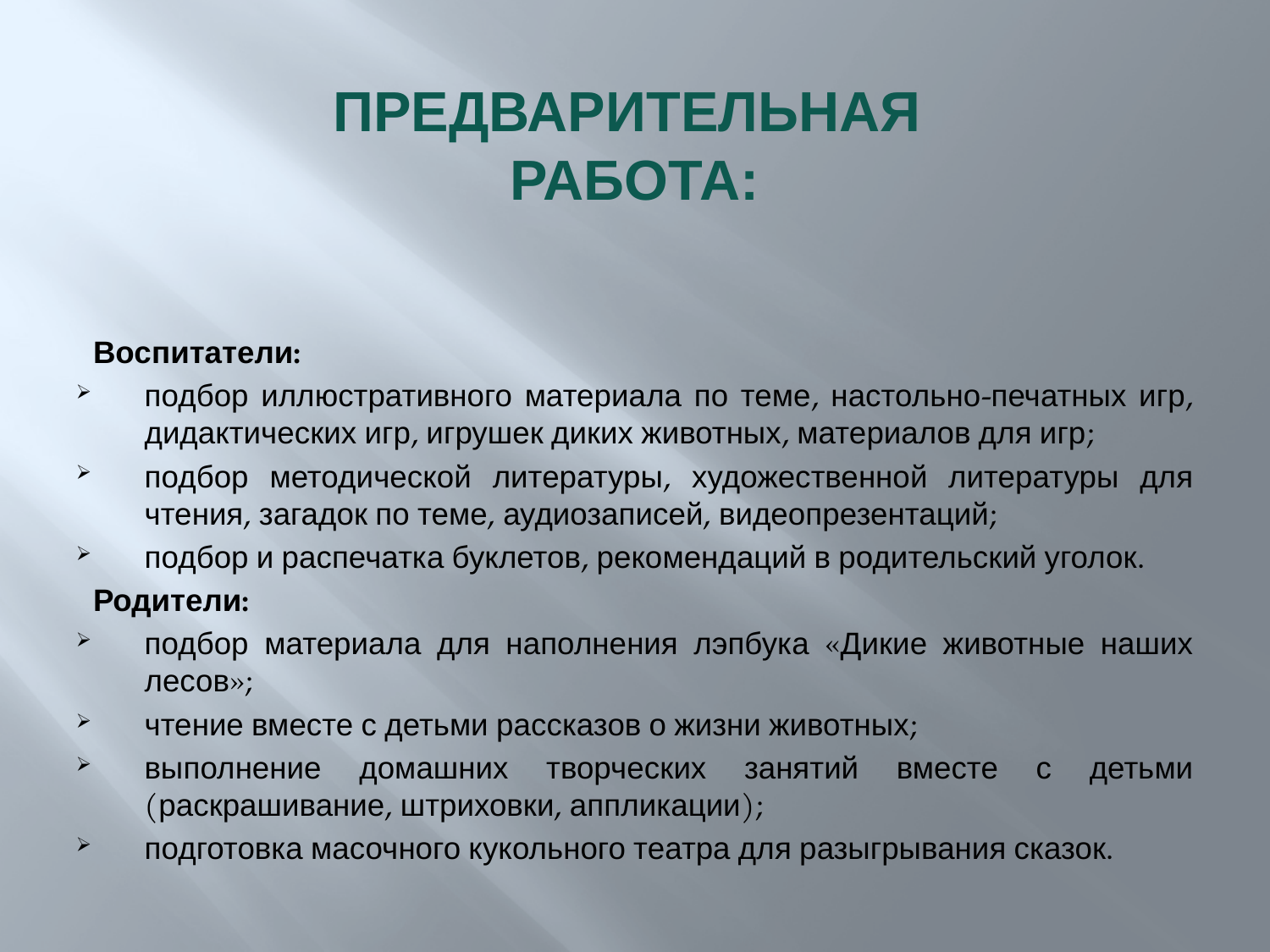

# ПРЕДВАРИТЕЛЬНАЯ РАБОТА:
Воспитатели:
подбор иллюстративного материала по теме, настольно-печатных игр, дидактических игр, игрушек диких животных, материалов для игр;
подбор методической литературы, художественной литературы для чтения, загадок по теме, аудиозаписей, видеопрезентаций;
подбор и распечатка буклетов, рекомендаций в родительский уголок.
Родители:
подбор материала для наполнения лэпбука «Дикие животные наших лесов»;
чтение вместе с детьми рассказов о жизни животных;
выполнение домашних творческих занятий вместе с детьми (раскрашивание, штриховки, аппликации);
подготовка масочного кукольного театра для разыгрывания сказок.